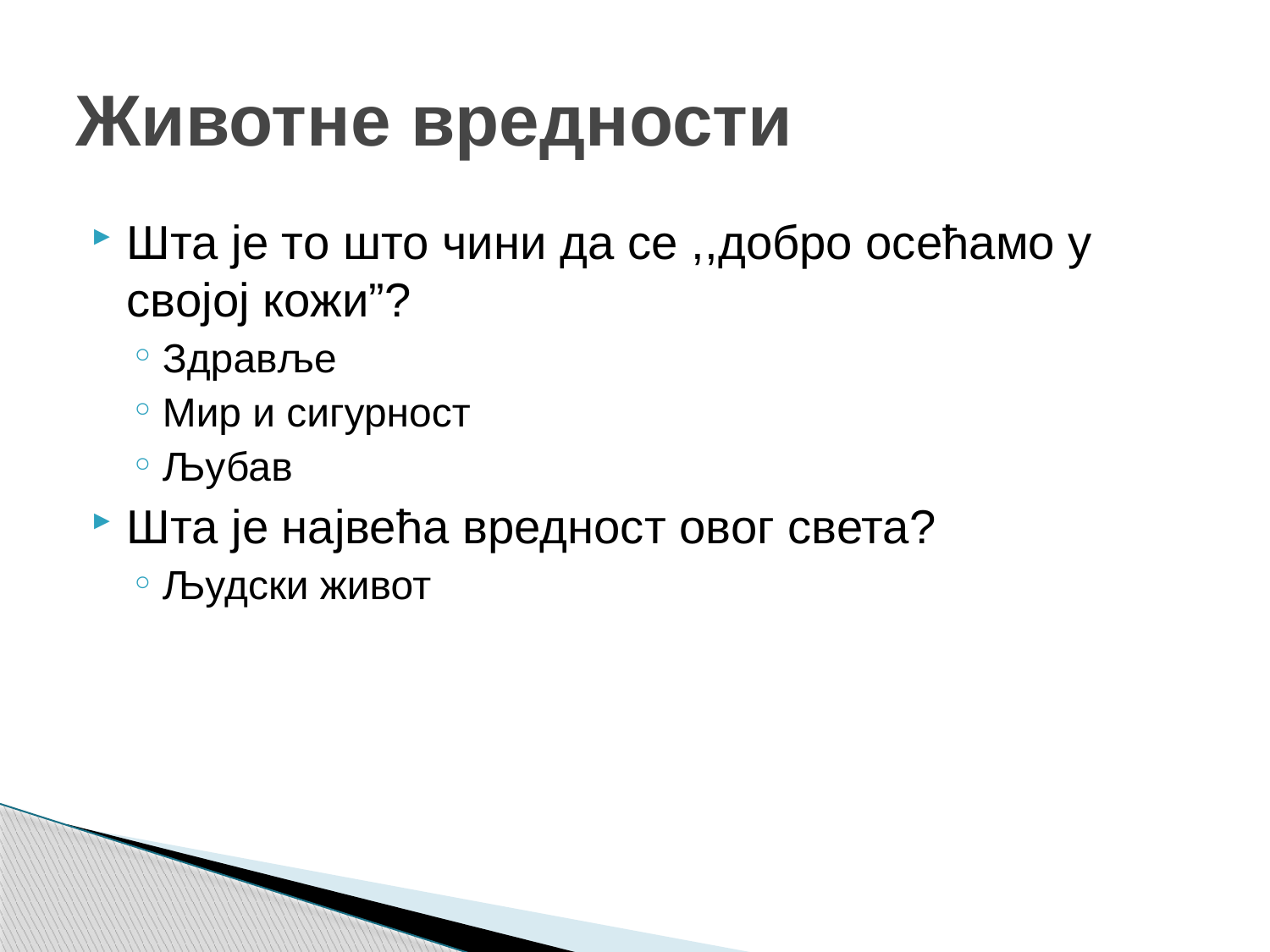

# Животне вредности
Шта је то што чини да се ,,добро осећамо у својој кожи”?
Здравље
Мир и сигурност
Љубав
Шта је највећа вредност овог света?
Људски живот